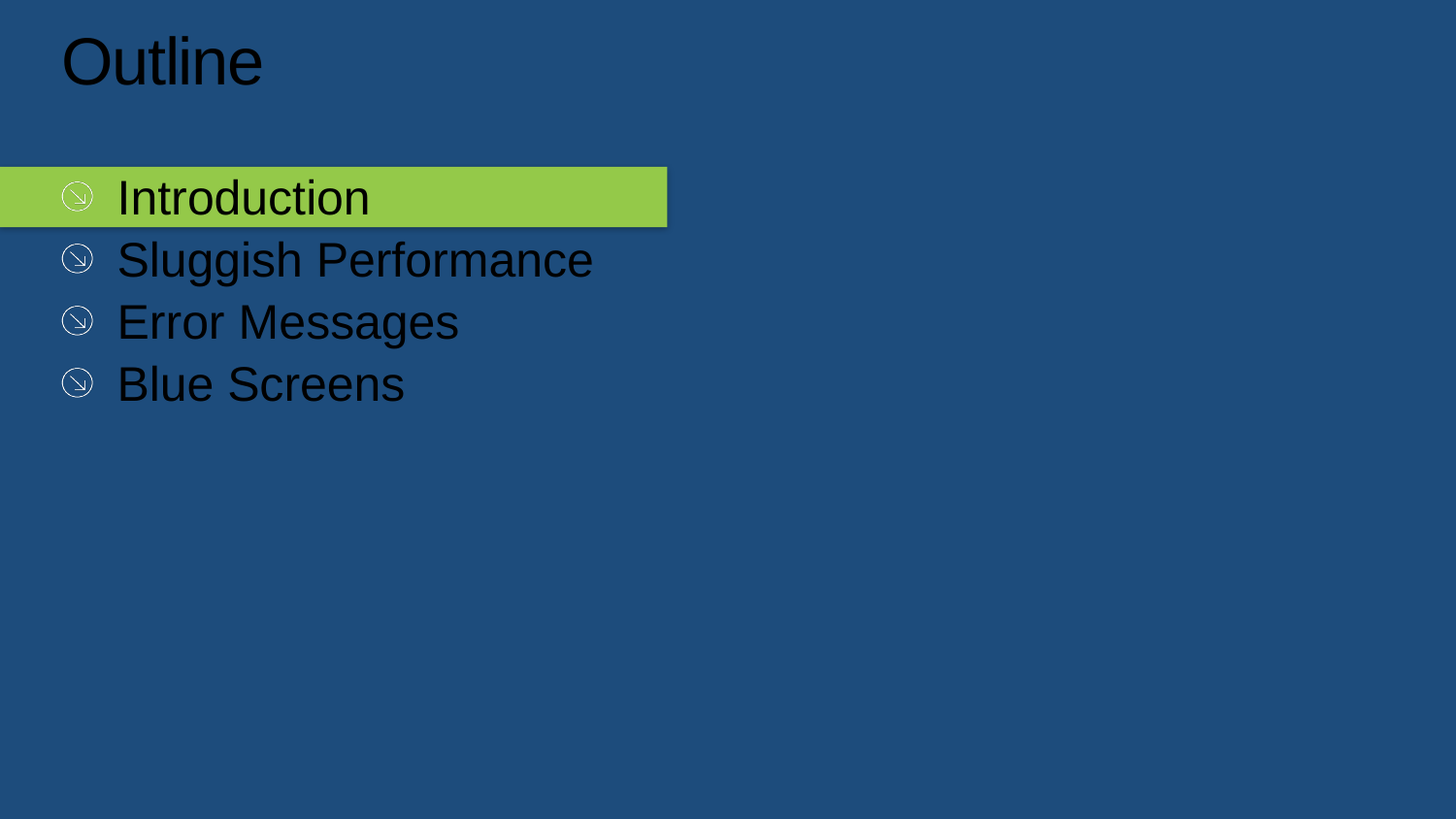

# Outline

Introduction
Sluggish Performance
Error Messages
Blue Screens